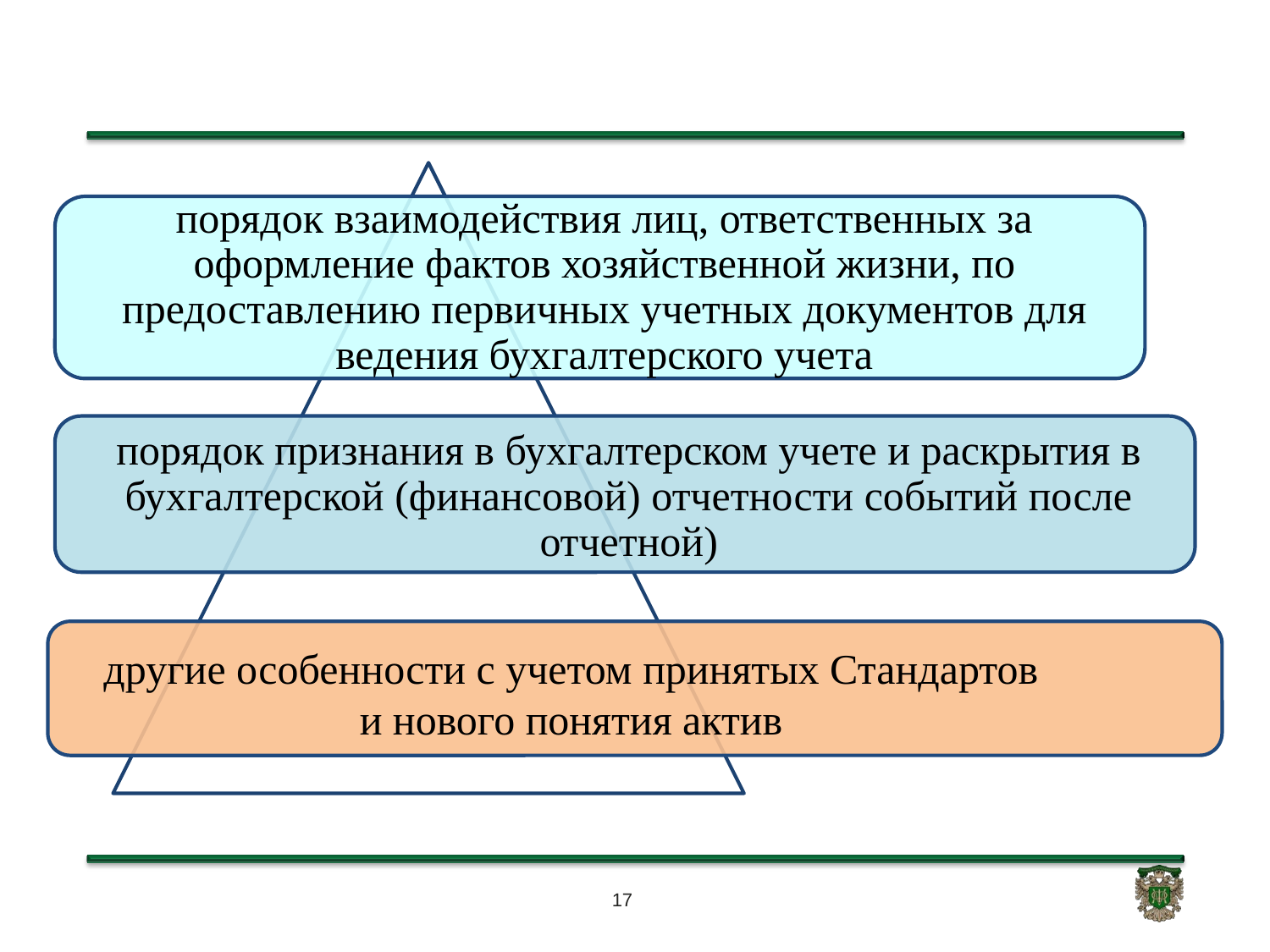

порядок признания в бухгалтерском учете и раскрытия в бухгалтерской (финансовой) отчетности событий после отчетной)

порядок взаимодействия лиц, ответственных за оформление фактов хозяйственной жизни, по предоставлению первичных учетных документов для ведения бухгалтерского учета

другие особенности с учетом принятых Стандартов и нового понятия актив
17